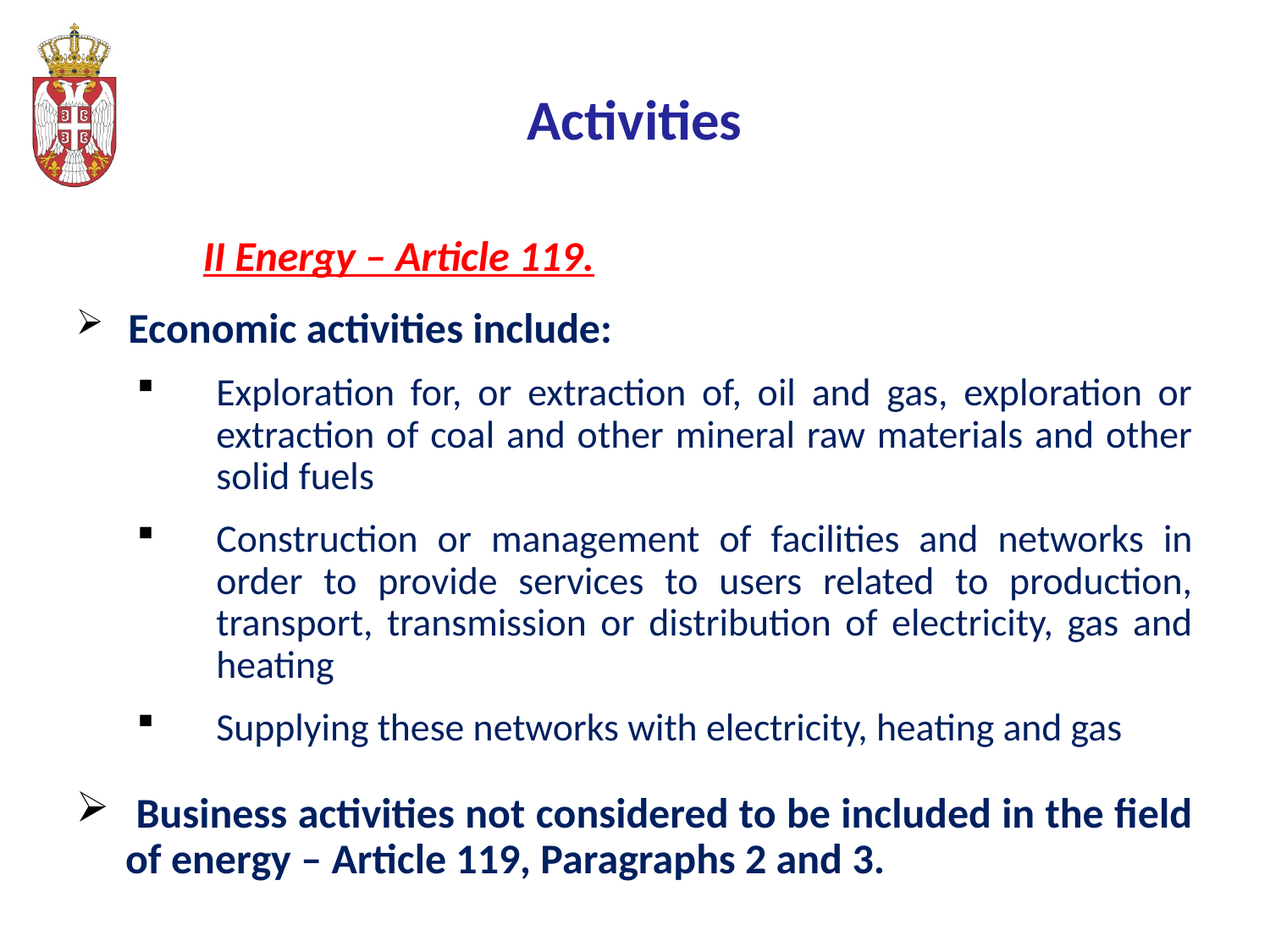

# Activities
	II Energy – Article 119.
   Economic activities include:
Exploration for, or extraction of, oil and gas, exploration or extraction of coal and other mineral raw materials and other solid fuels
Construction or management of facilities and networks in order to provide services to users related to production, transport, transmission or distribution of electricity, gas and heating
Supplying these networks with electricity, heating and gas
 Business activities not considered to be included in the field of energy – Article 119, Paragraphs 2 and 3.